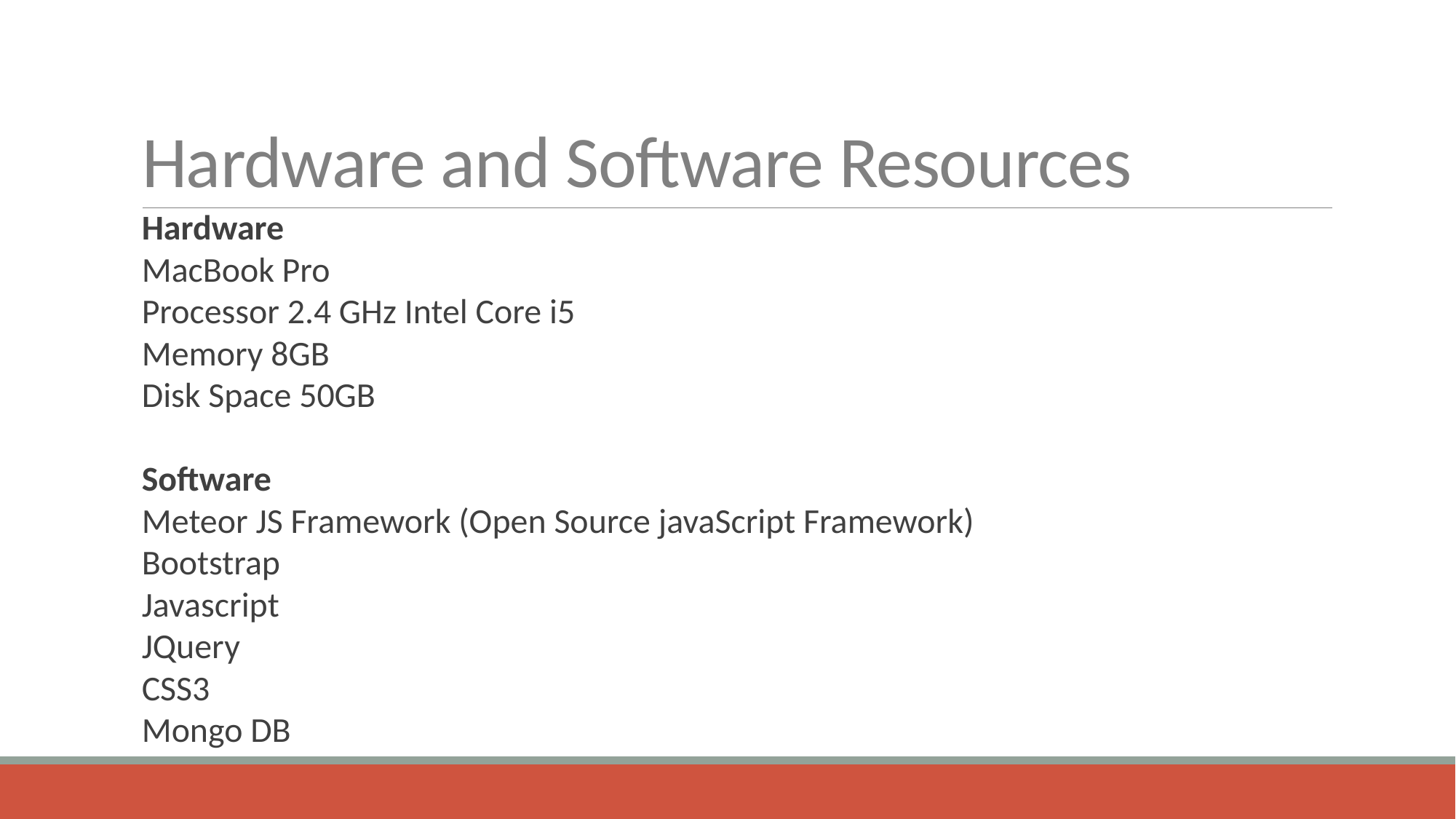

# Hardware and Software Resources
Hardware
MacBook Pro
Processor 2.4 GHz Intel Core i5
Memory 8GB
Disk Space 50GB

Software
Meteor JS Framework (Open Source javaScript Framework)
Bootstrap
Javascript
JQuery
CSS3
Mongo DB